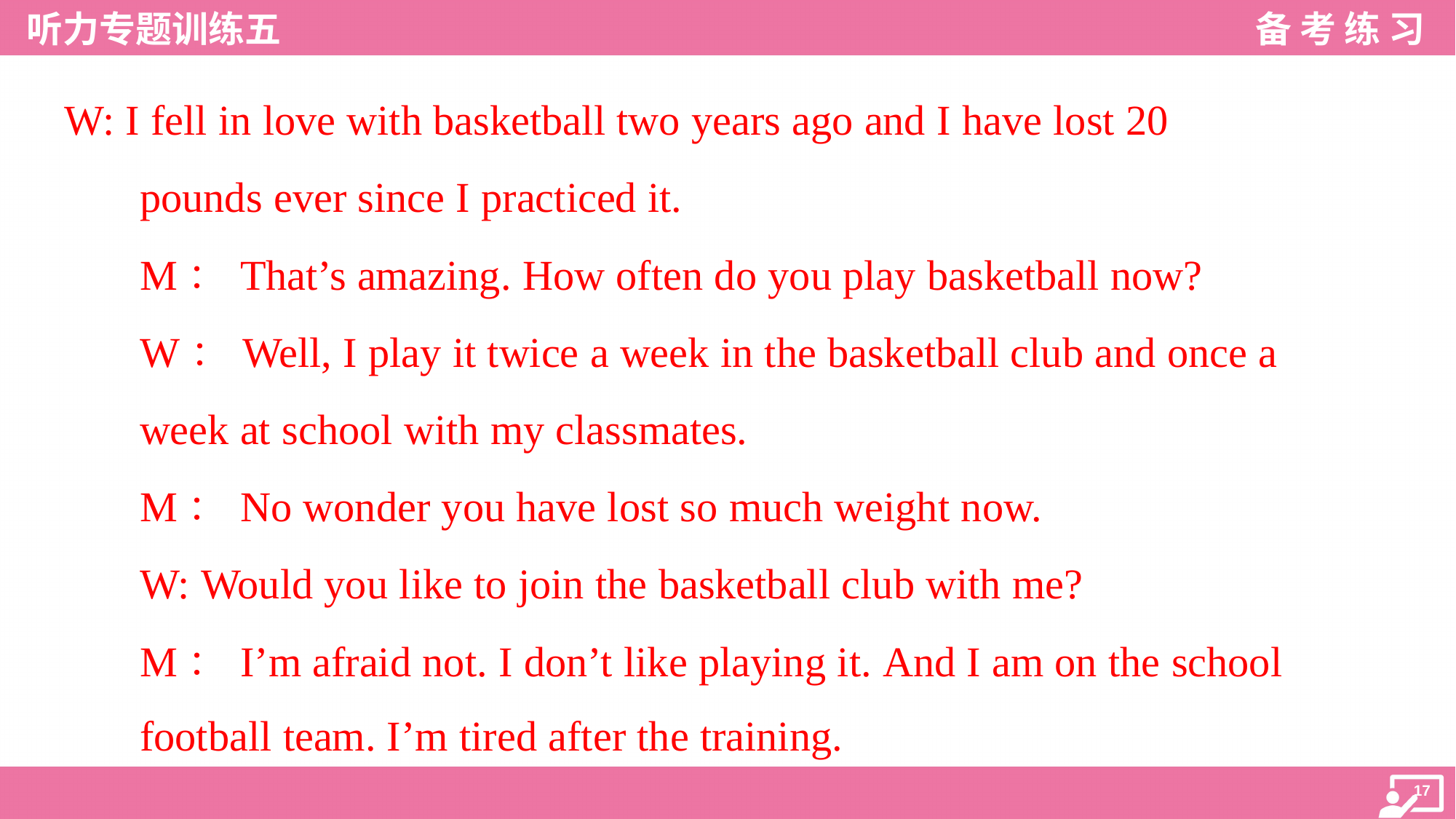

W: I fell in love with basketball two years ago and I have lost 20
pounds ever since I practiced it.
M：That’s amazing. How often do you play basketball now?
W：Well, I play it twice a week in the basketball club and once a
week at school with my classmates.
M：No wonder you have lost so much weight now.
W: Would you like to join the basketball club with me?
M：I’m afraid not. I don’t like playing it. And I am on the school
football team. I’m tired after the training.